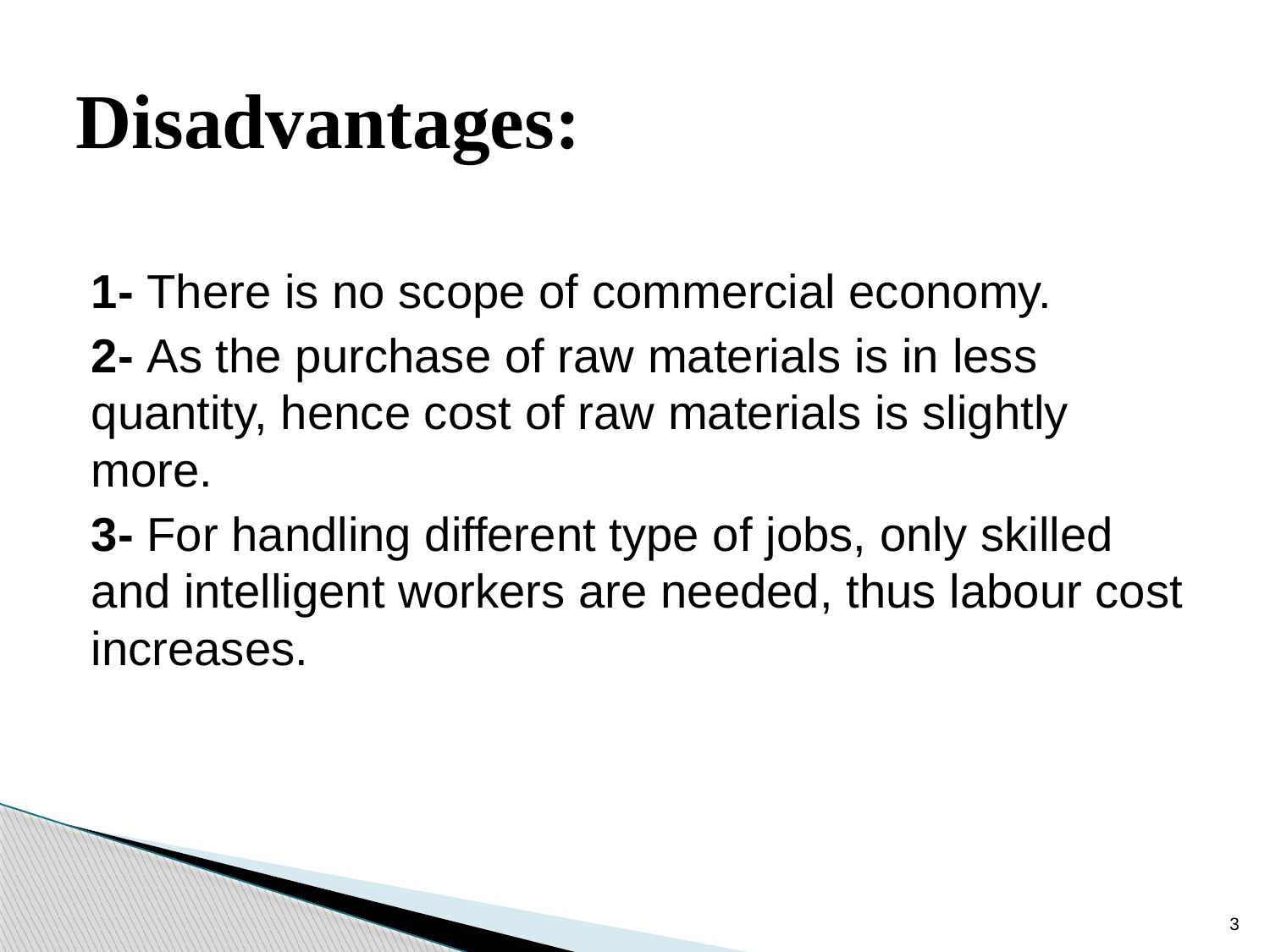

# Disadvantages:

1- There is no scope of commercial economy.
2- As the purchase of raw materials is in less quantity, hence cost of raw materials is slightly more.
3- For handling different type of jobs, only skilled and intelligent workers are needed, thus labour cost increases.

3